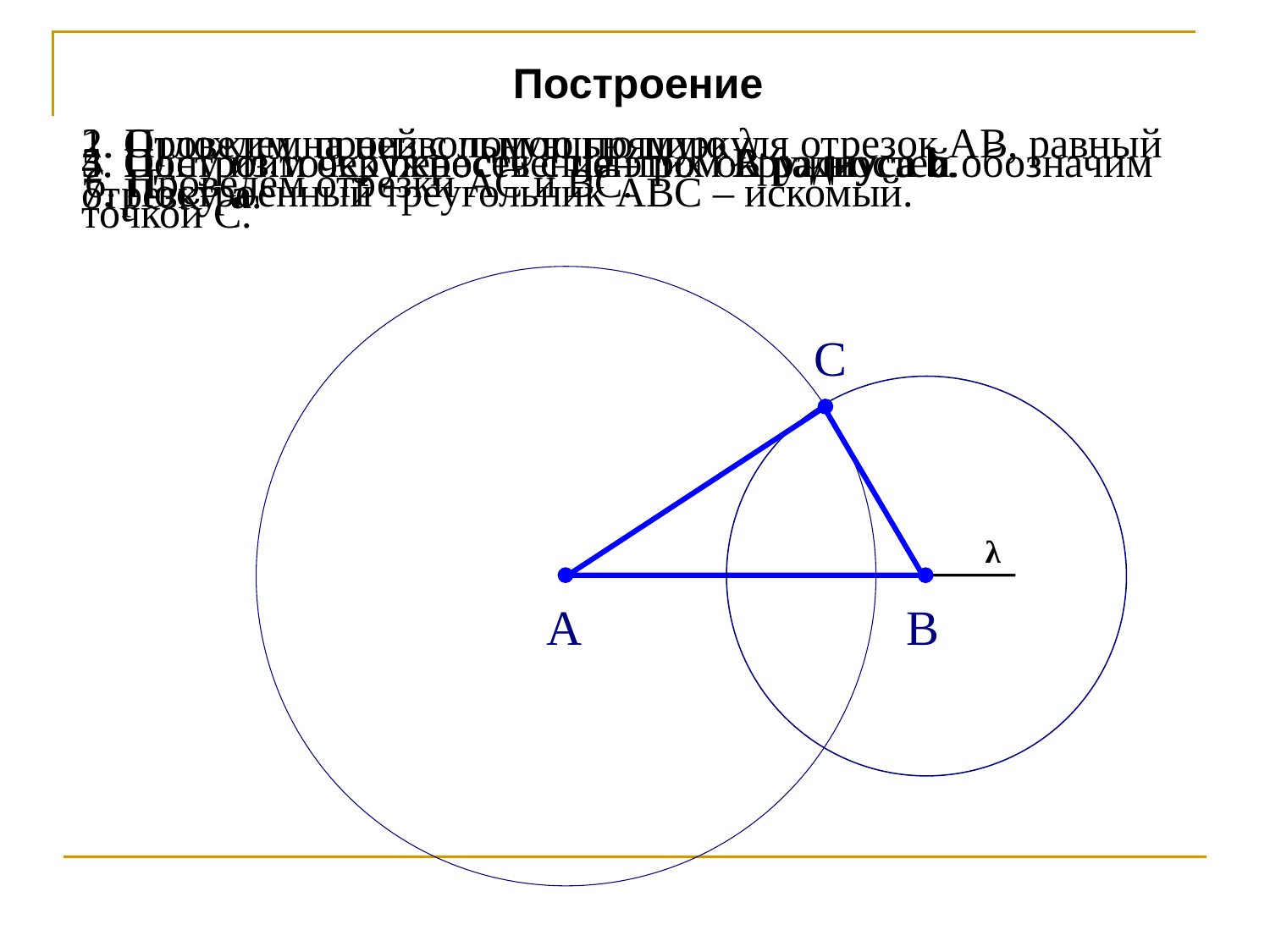

Построение
1. Проведем произвольную прямую λ.
2. Отложим на ней с помощью циркуля отрезок АВ, равный
отрезку а.
3. Построим окружность с центром А радиуса с.
4. Построим окружность с центром В радиуса b.
5. Одну из точек пересечения этих окружностей обозначим
точкой С.
6. Проведём отрезки АС и ВС.
7. Построенный треугольник АВС – искомый.

С

λ

А
В